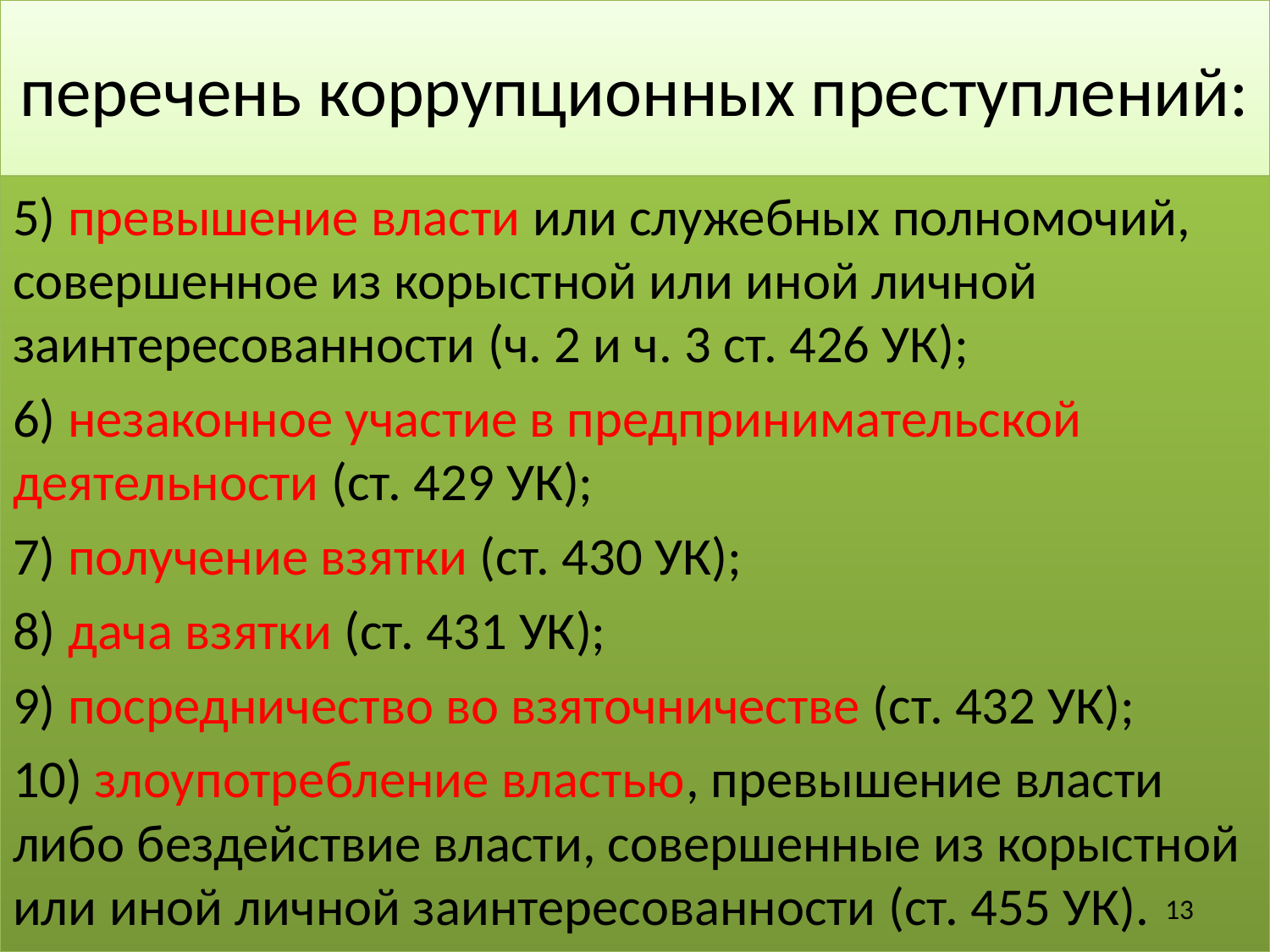

# перечень коррупционных преступлений:
5) превышение власти или служебных полномочий, совершенное из корыстной или иной личной заинтересованности (ч. 2 и ч. 3 ст. 426 УК);
6) незаконное участие в предпринимательской деятельности (ст. 429 УК);
7) получение взятки (ст. 430 УК);
8) дача взятки (ст. 431 УК);
9) посредничество во взяточничестве (ст. 432 УК);
10) злоупотребление властью, превышение власти либо бездействие власти, совершенные из корыстной или иной личной заинтересованности (ст. 455 УК).
13